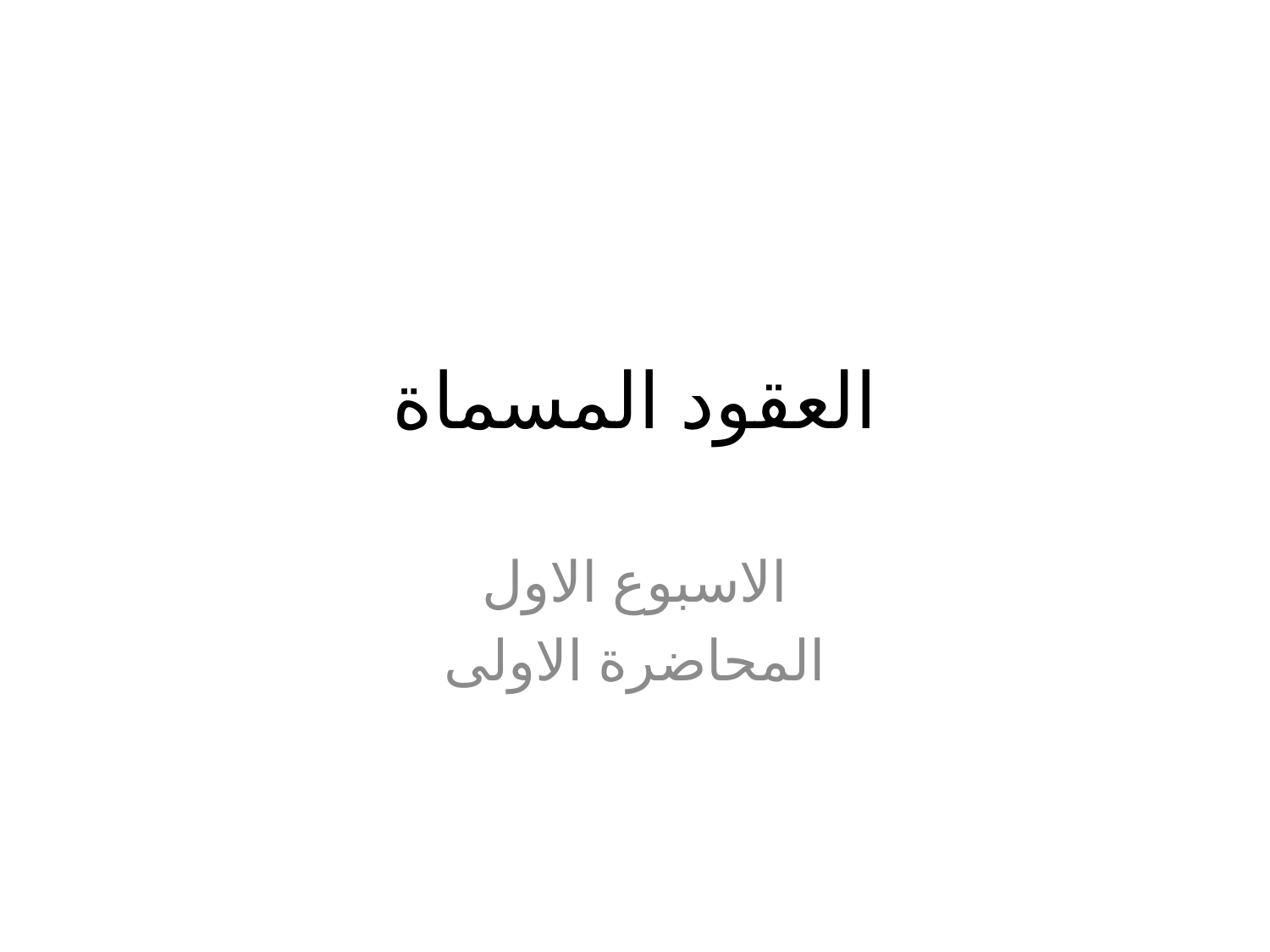

# العقود المسماة
الاسبوع الاول
المحاضرة الاولى